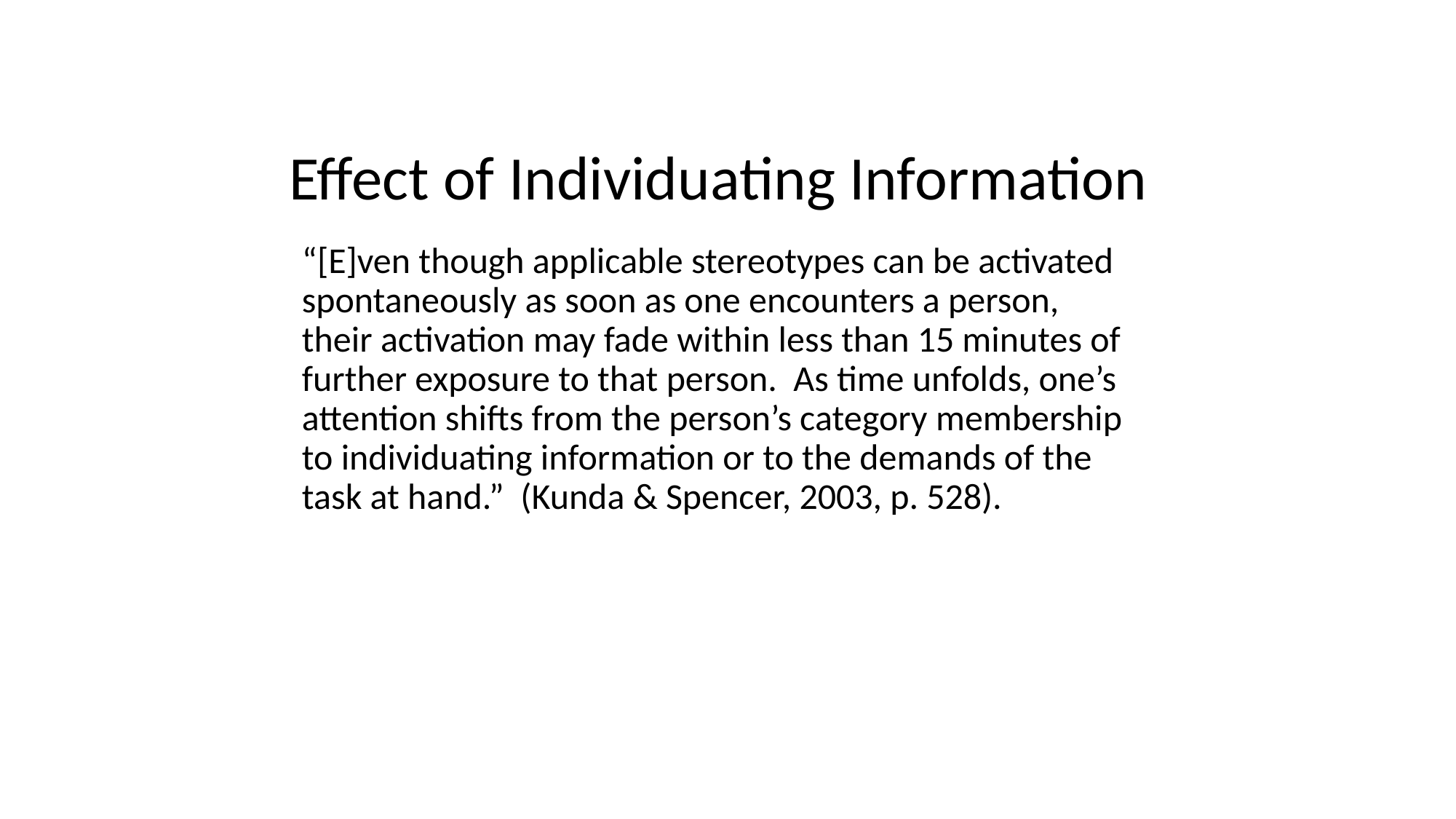

# Effect of Individuating Information
“[E]ven though applicable stereotypes can be activated spontaneously as soon as one encounters a person, their activation may fade within less than 15 minutes of further exposure to that person.  As time unfolds, one’s attention shifts from the person’s category membership to individuating information or to the demands of the task at hand.”  (Kunda & Spencer, 2003, p. 528).